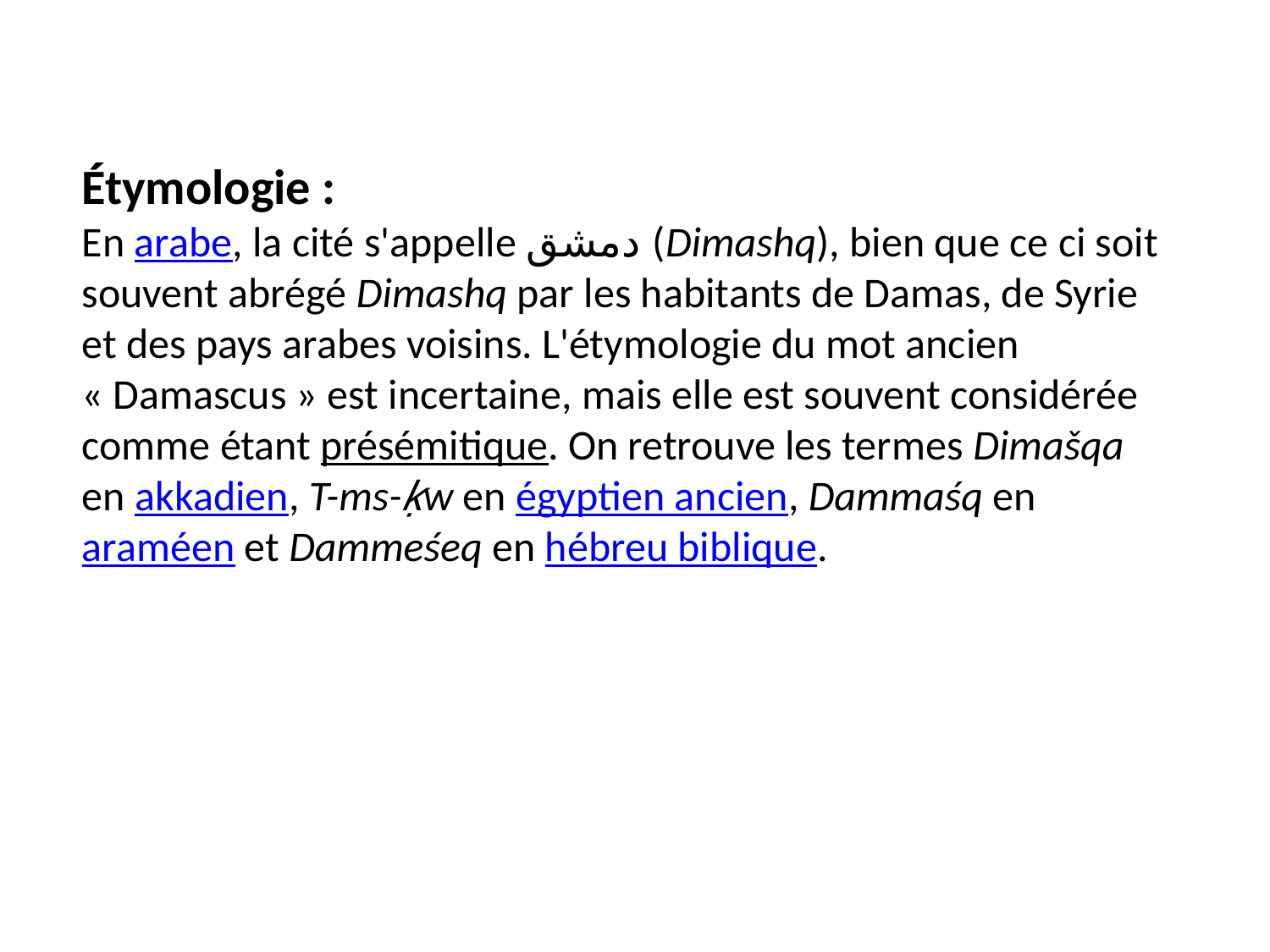

Étymologie :
En arabe, la cité s'appelle دمشق (Dimashq), bien que ce ci soit souvent abrégé Dimashq par les habitants de Damas, de Syrie et des pays arabes voisins. L'étymologie du mot ancien « Damascus » est incertaine, mais elle est souvent considérée comme étant présémitique. On retrouve les termes Dimašqa en akkadien, T-ms-ḳw en égyptien ancien, Dammaśq en araméen et Dammeśeq en hébreu biblique.